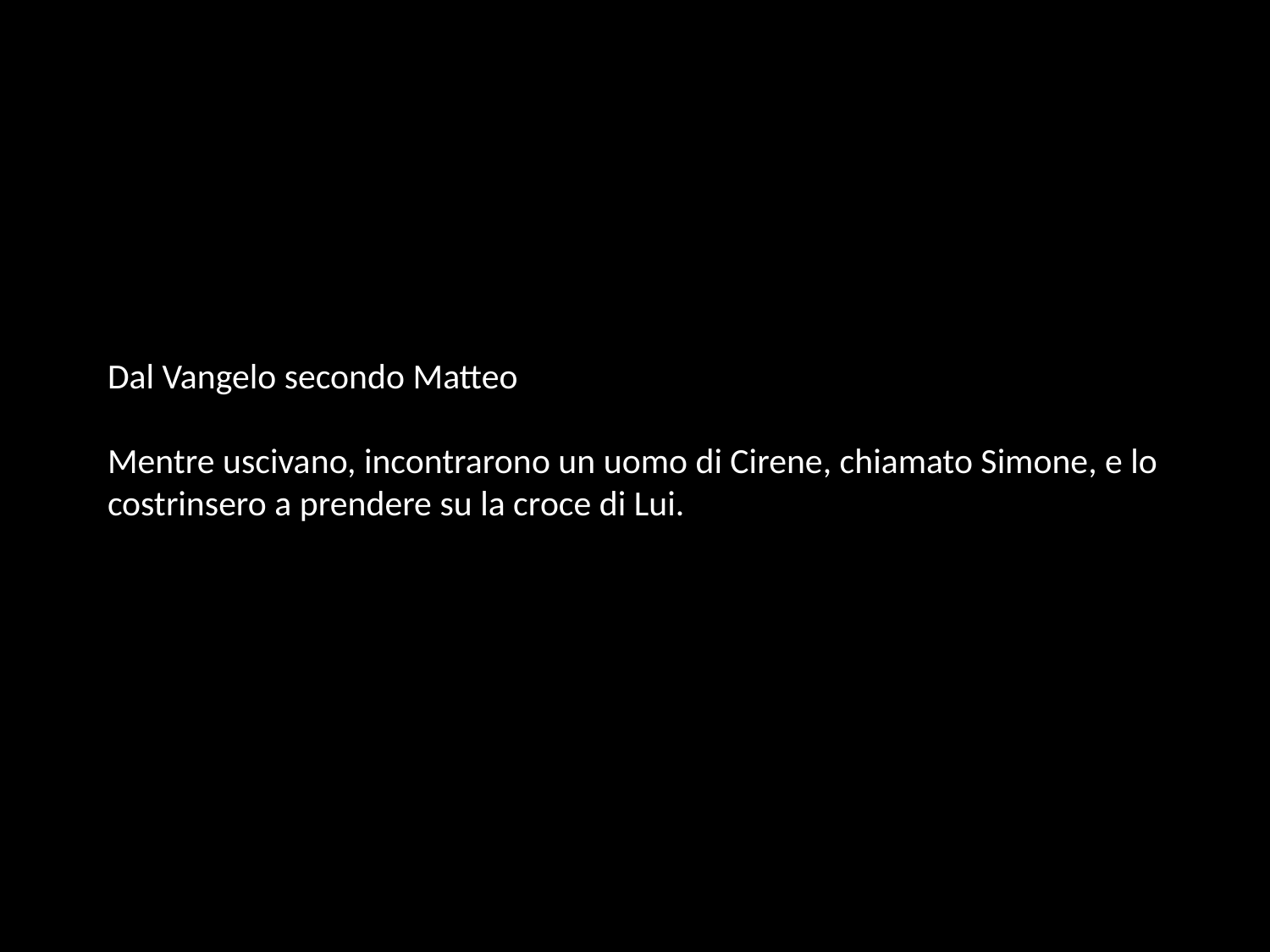

# Dal Vangelo secondo Matteo Mentre uscivano, incontrarono un uomo di Cirene, chiamato Simone, e lo costrinsero a prendere su la croce di Lui.